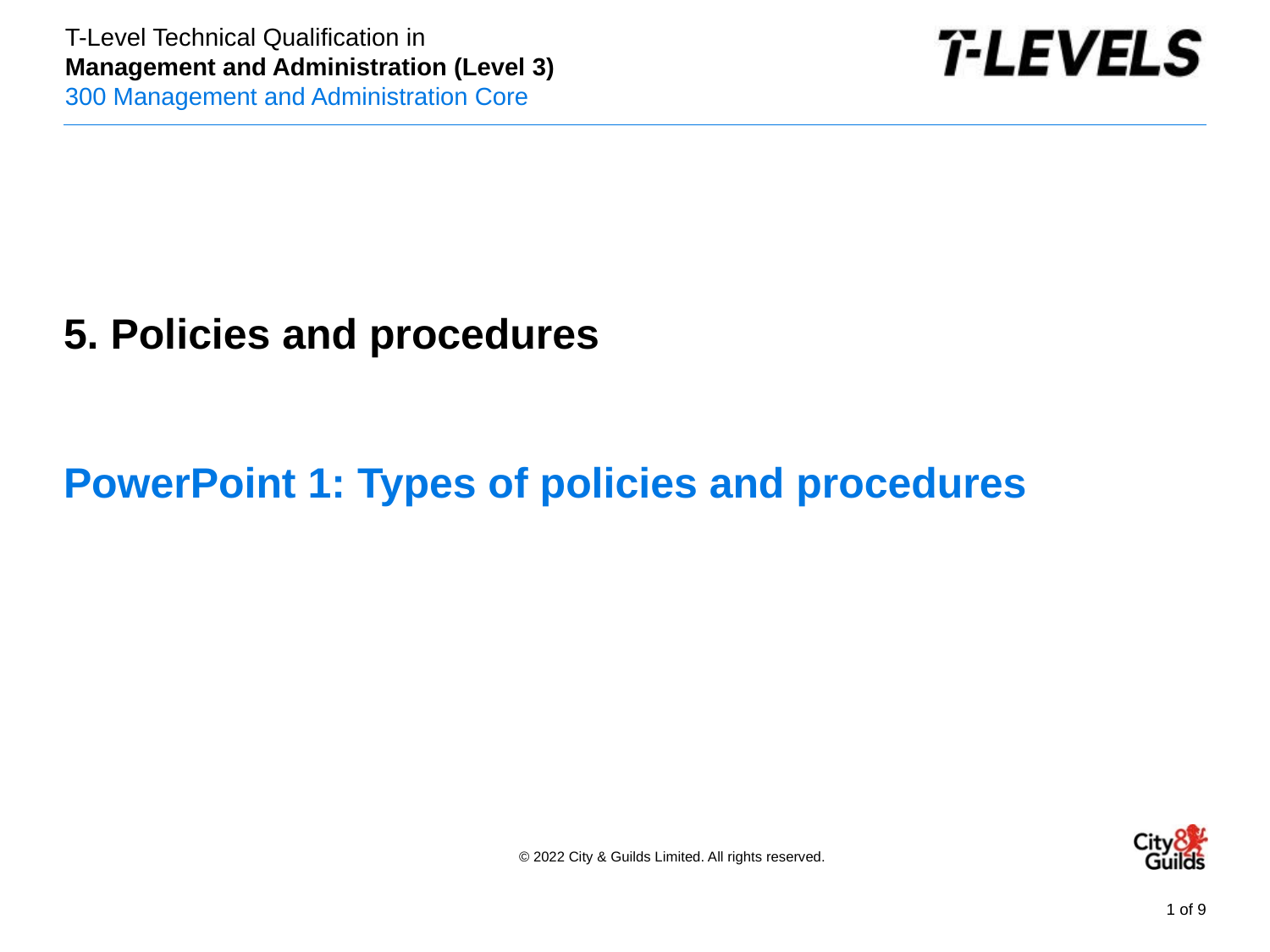

PowerPoint presentation
5. Policies and procedures

# PowerPoint 1: Types of policies and procedures